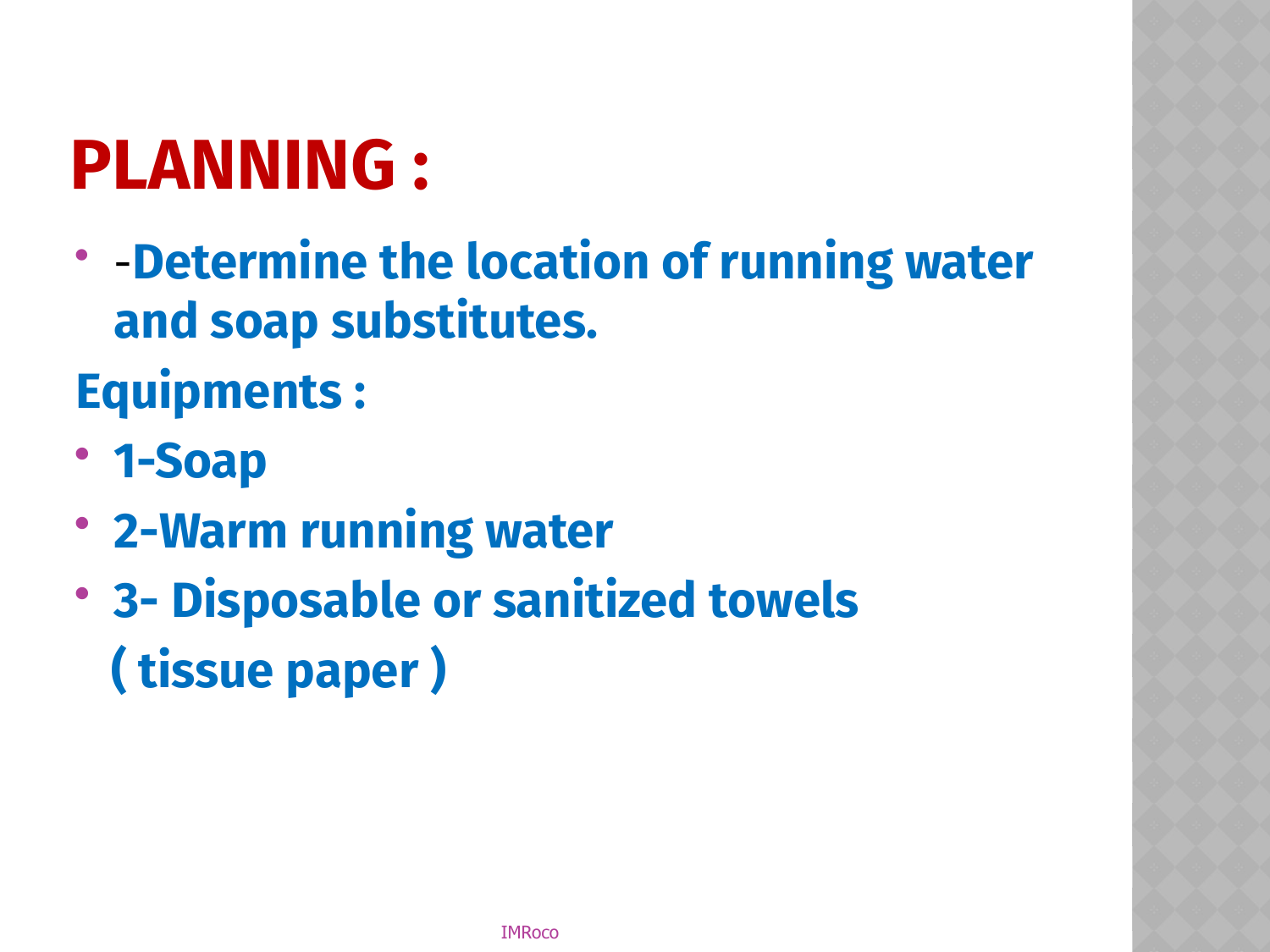

# Planning :
-Determine the location of running water and soap substitutes.
Equipments :
1-Soap
2-Warm running water
3- Disposable or sanitized towels
   ( tissue paper )

IMRoco